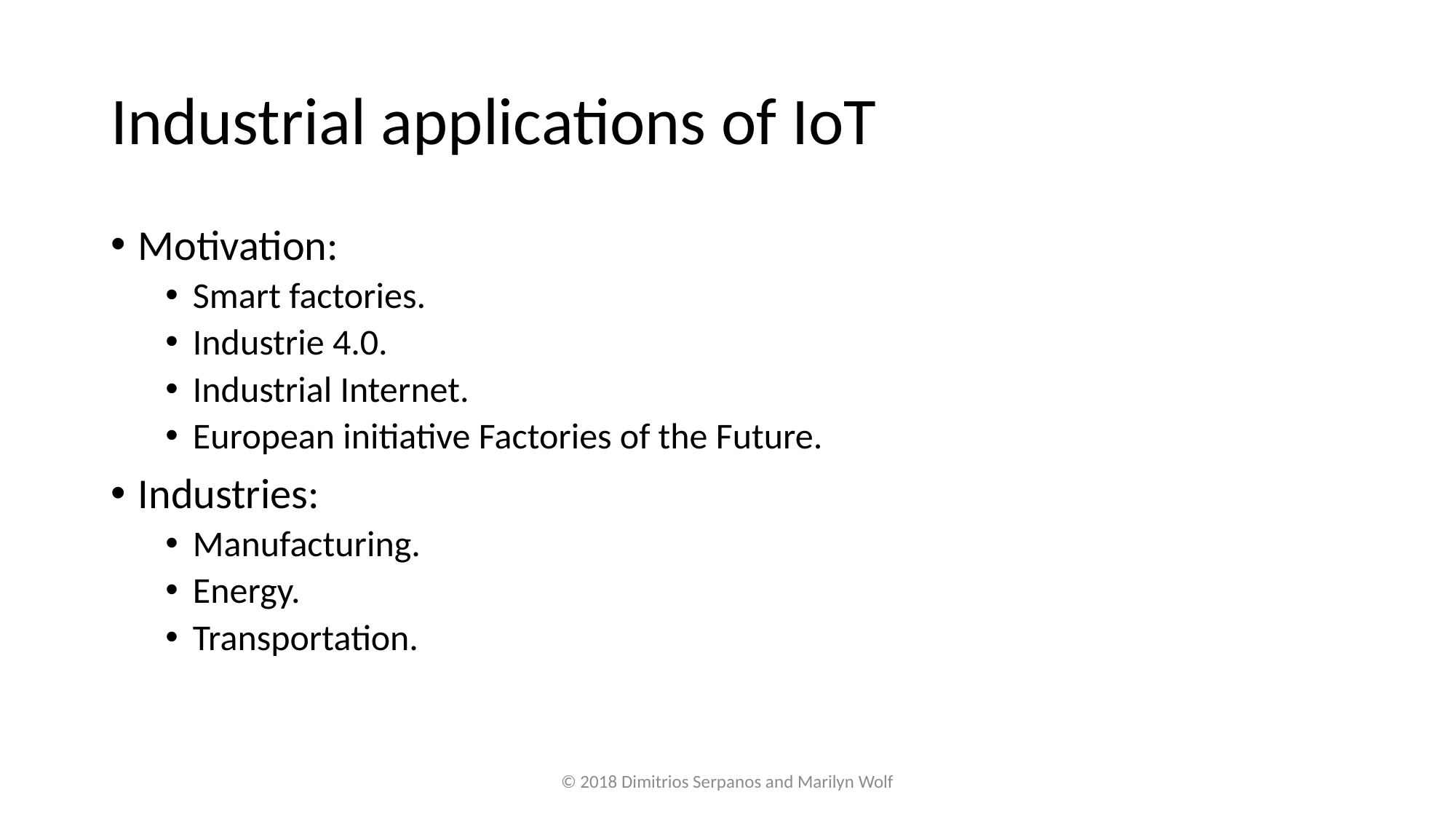

# Industrial applications of IoT
Motivation:
Smart factories.
Industrie 4.0.
Industrial Internet.
European initiative Factories of the Future.
Industries:
Manufacturing.
Energy.
Transportation.
© 2018 Dimitrios Serpanos and Marilyn Wolf